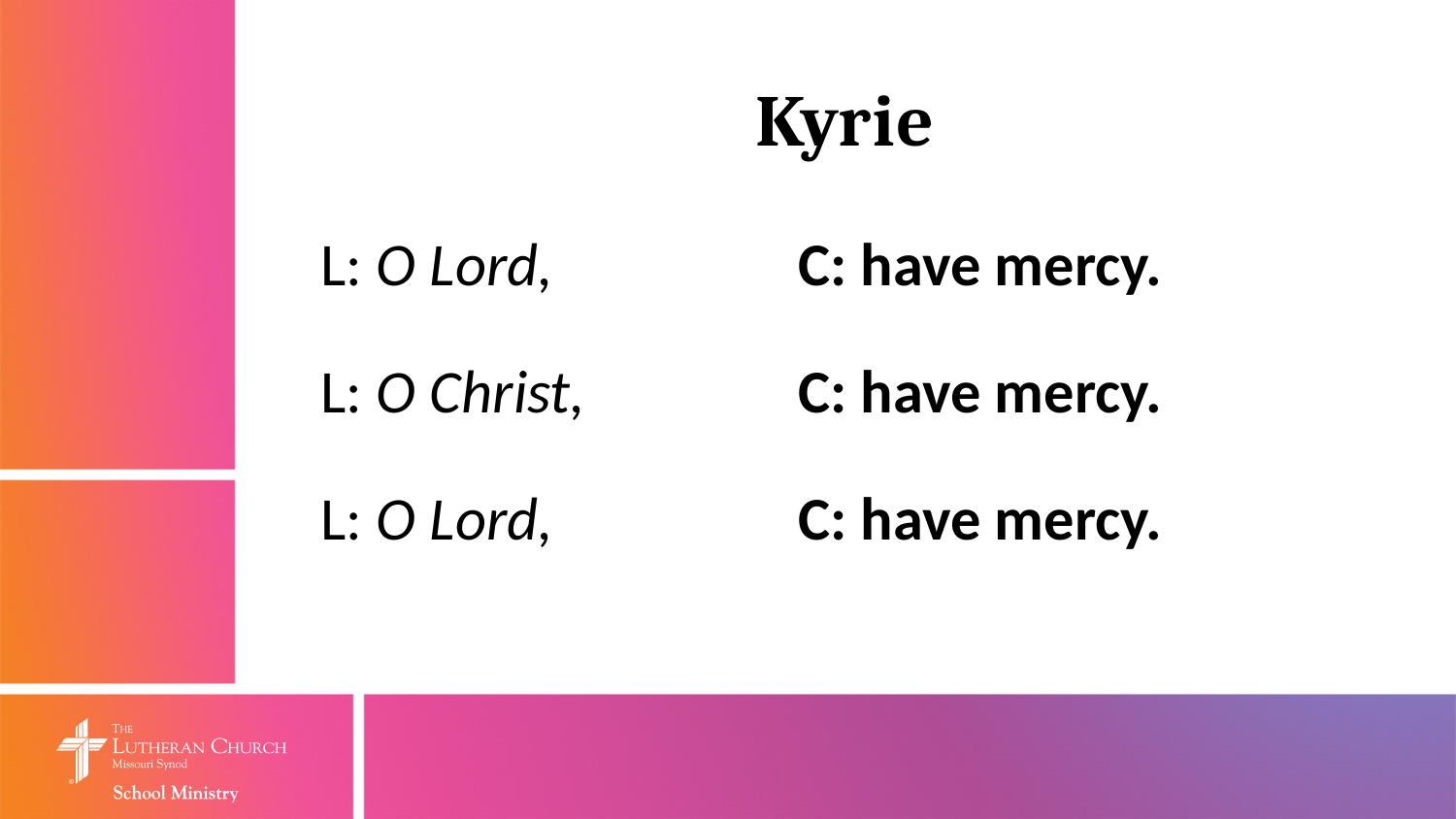

# Kyrie
L: O Lord,		C: have mercy.

L: O Christ,		C: have mercy.

L: O Lord,		C: have mercy.